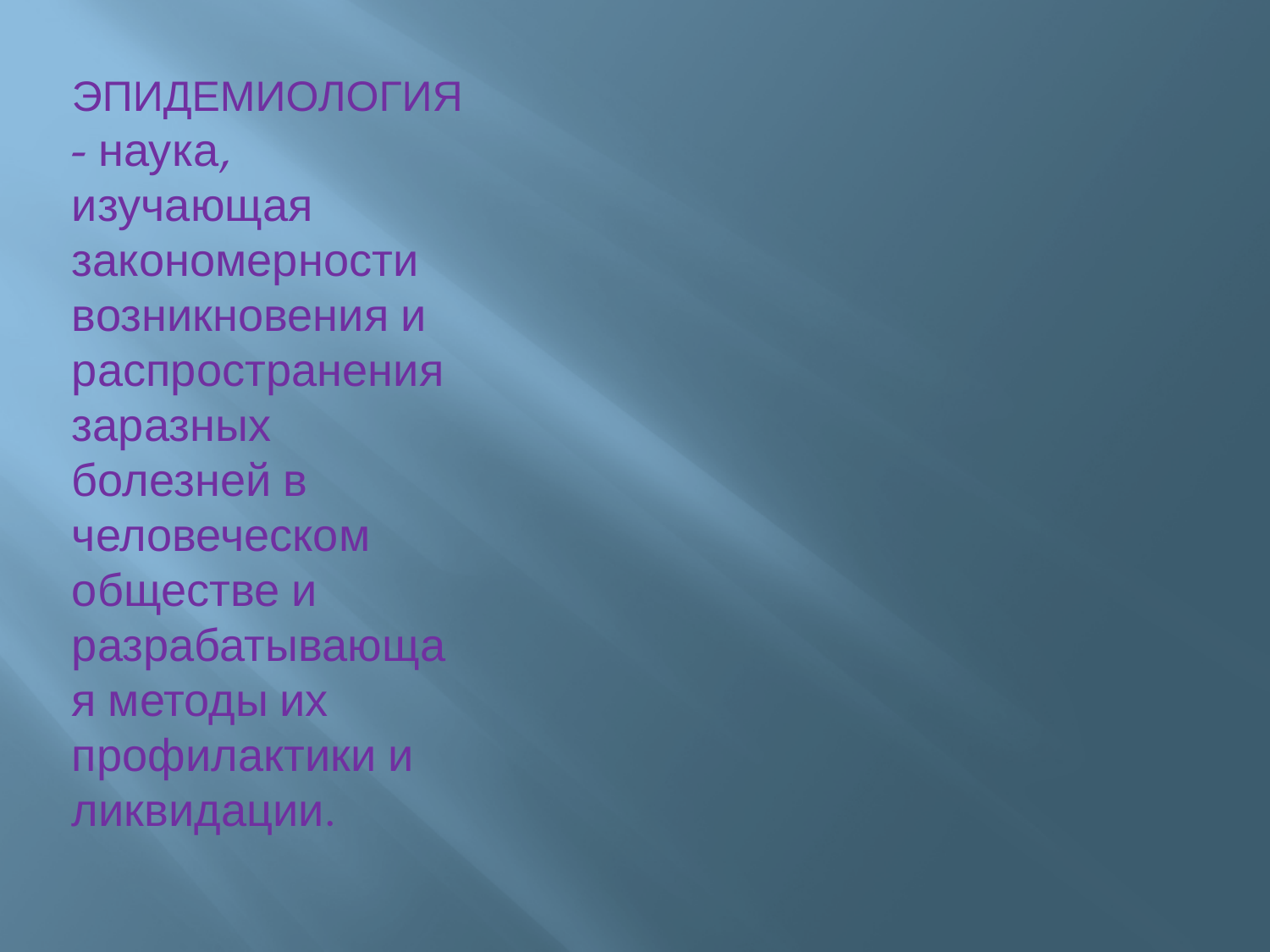

#

ЭПИДЕМИОЛОГИЯ - наука, изучающая закономерности возникновения и распространения заразных болезней в человеческом обществе и разрабатывающая методы их профилактики и ликвидации.